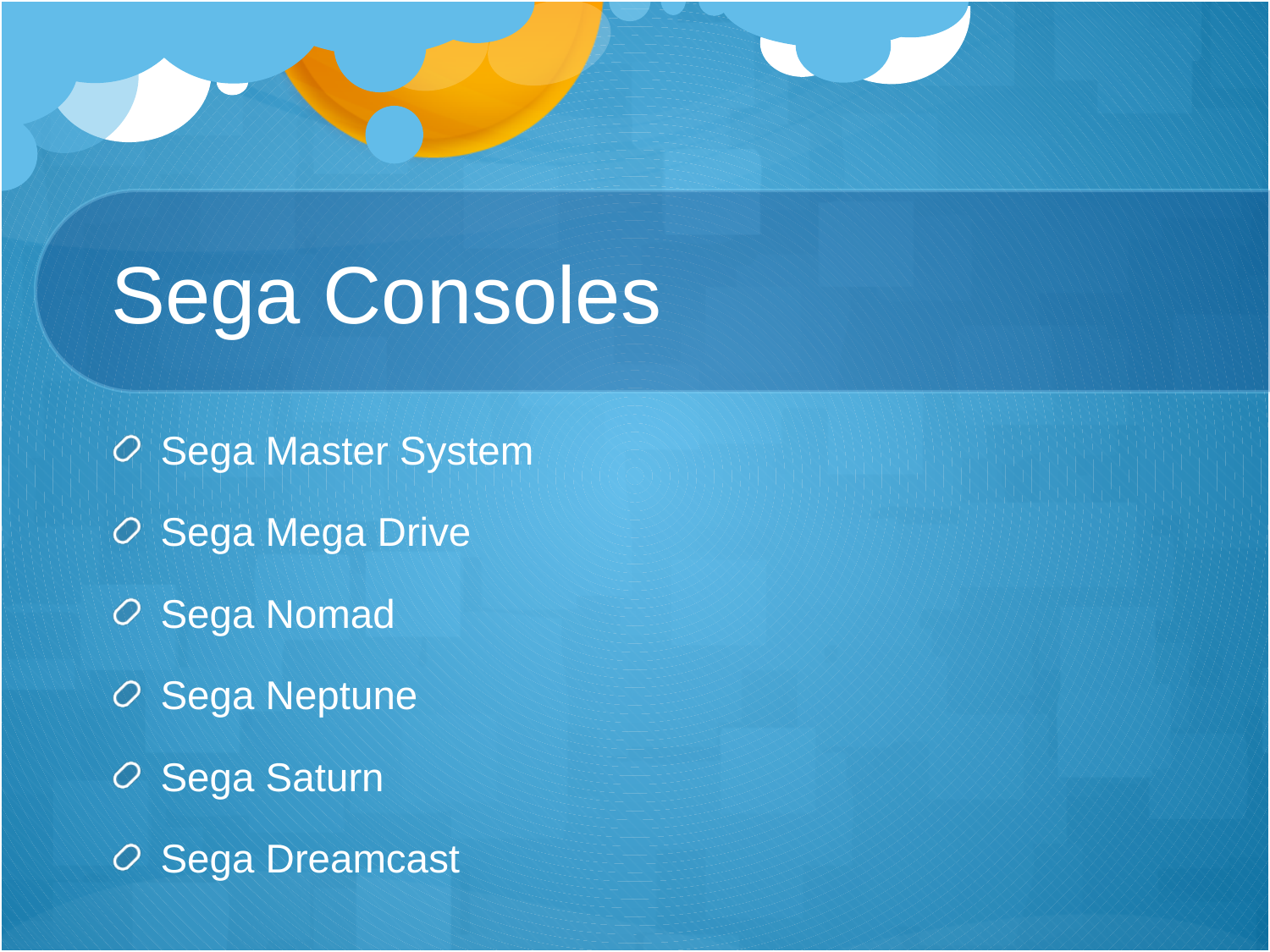

# Sega Consoles
Sega Master System
Sega Mega Drive
Sega Nomad
Sega Neptune
Sega Saturn
Sega Dreamcast